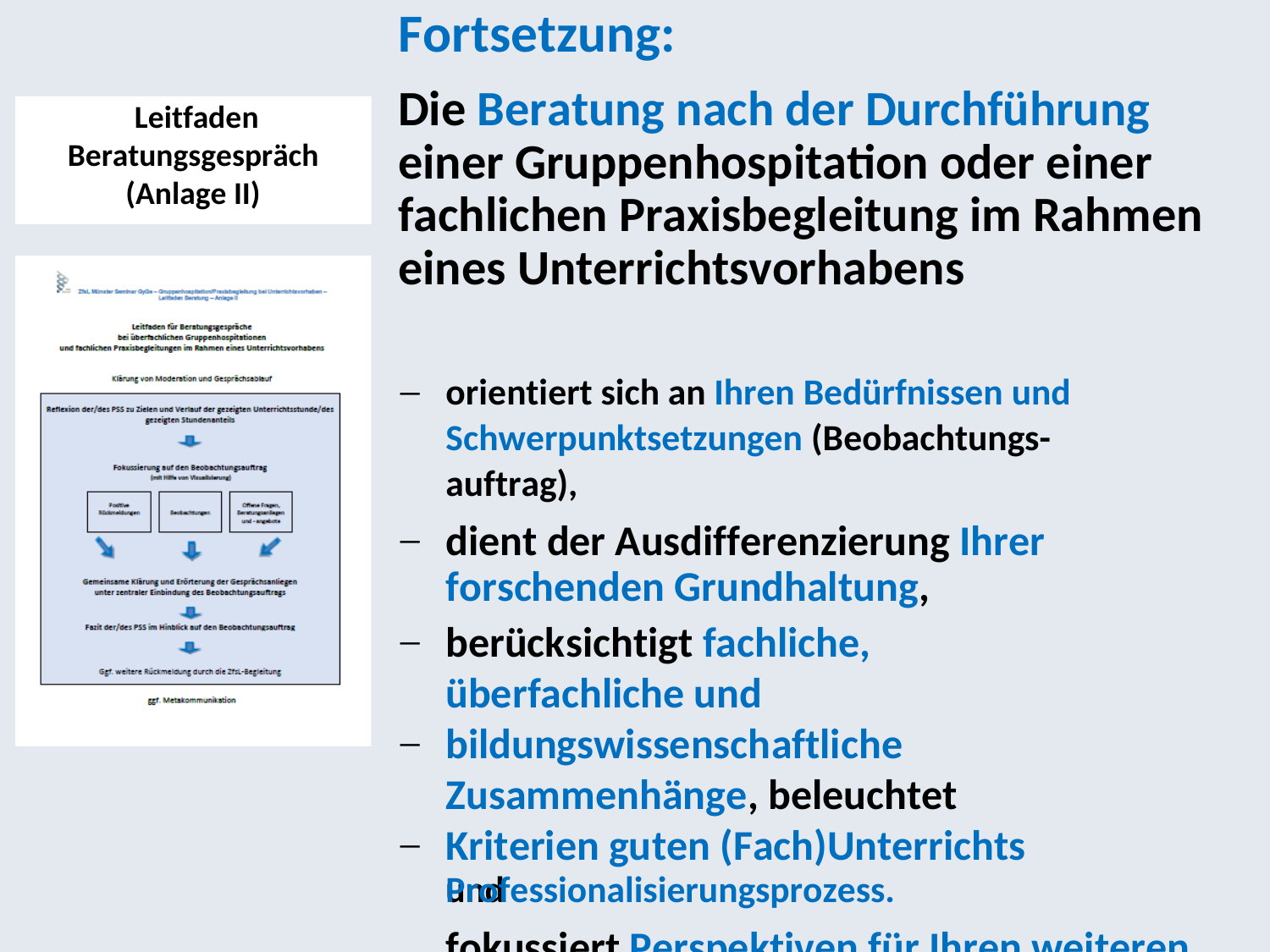

Fortsetzung:
Die Beratung nach der Durchführung einer Gruppenhospitation oder einer fachlichen Praxisbegleitung im Rahmen eines Unterrichtsvorhabens

Leitfaden Beratungsgespräch (Anlage II)

−
orientiert sich an Ihren Bedürfnissen und
Schwerpunktsetzungen (Beobachtungs-
auftrag),
dient der Ausdifferenzierung Ihrer forschenden Grundhaltung,
berücksichtigt fachliche, überfachliche und bildungswissenschaftliche Zusammenhänge, beleuchtet Kriterien guten (Fach)Unterrichts
und
fokussiert Perspektiven für Ihren weiteren
−
−
−
−
Professionalisierungsprozess.